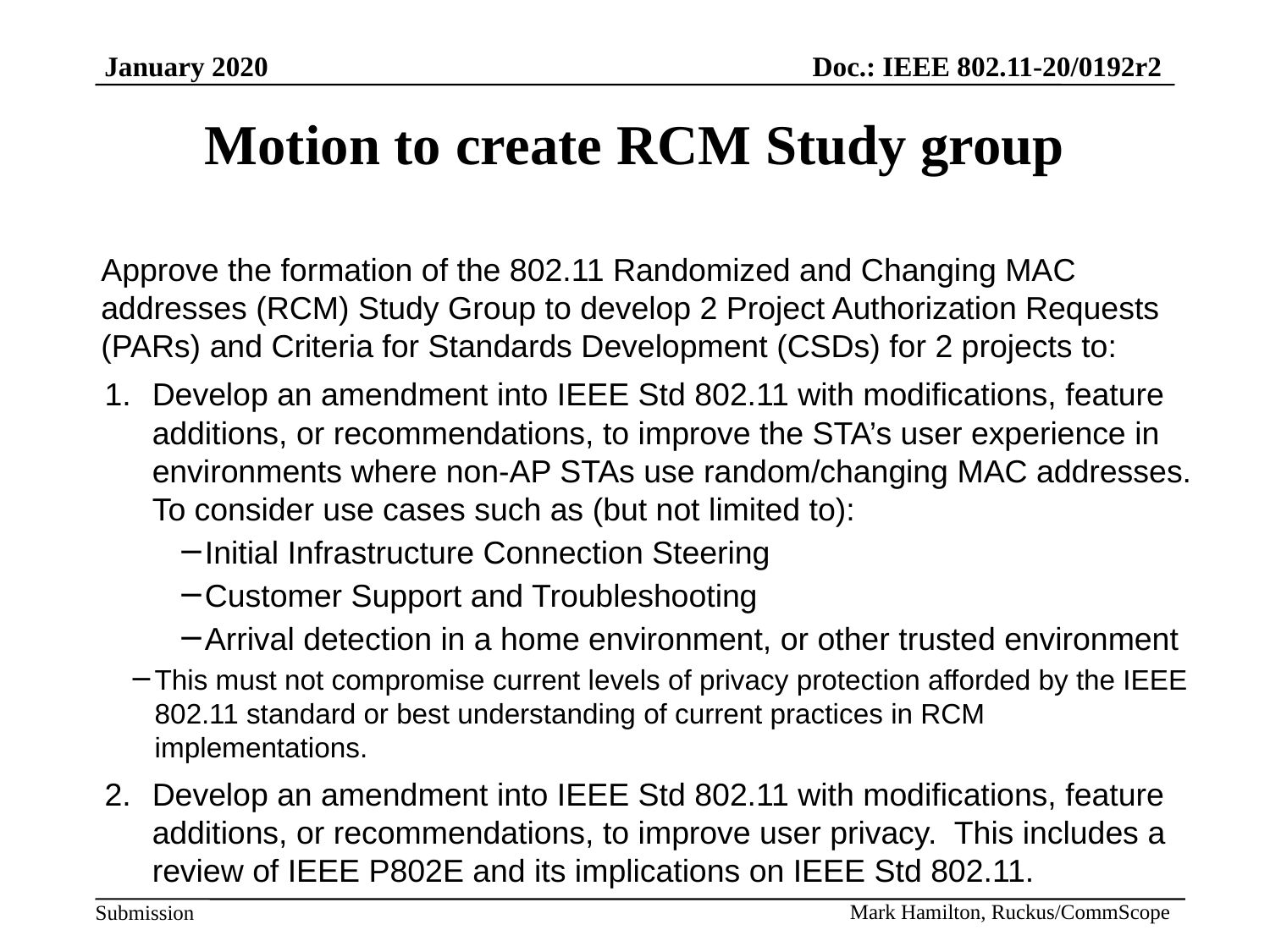

# Motion to create RCM Study group
Approve the formation of the 802.11 Randomized and Changing MAC addresses (RCM) Study Group to develop 2 Project Authorization Requests (PARs) and Criteria for Standards Development (CSDs) for 2 projects to:
Develop an amendment into IEEE Std 802.11 with modifications, feature additions, or recommendations, to improve the STA’s user experience in environments where non-AP STAs use random/changing MAC addresses.  To consider use cases such as (but not limited to):
Initial Infrastructure Connection Steering
Customer Support and Troubleshooting
Arrival detection in a home environment, or other trusted environment
This must not compromise current levels of privacy protection afforded by the IEEE 802.11 standard or best understanding of current practices in RCM implementations.
Develop an amendment into IEEE Std 802.11 with modifications, feature additions, or recommendations, to improve user privacy.  This includes a review of IEEE P802E and its implications on IEEE Std 802.11.